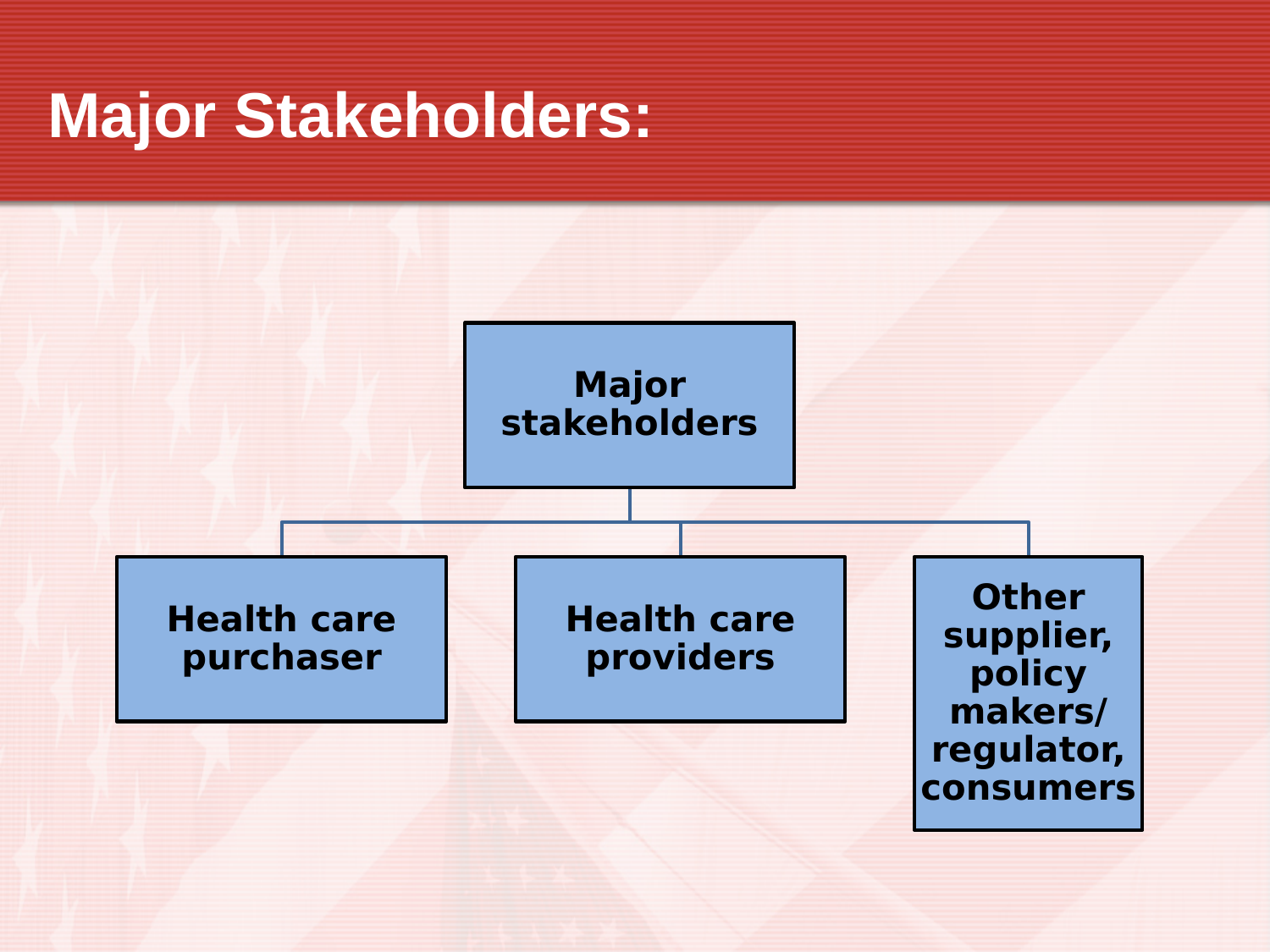

# Major Stakeholders:

Major stakeholders
Health care purchaser
Health care providers
Other supplier, policy makers/ regulator, consumers